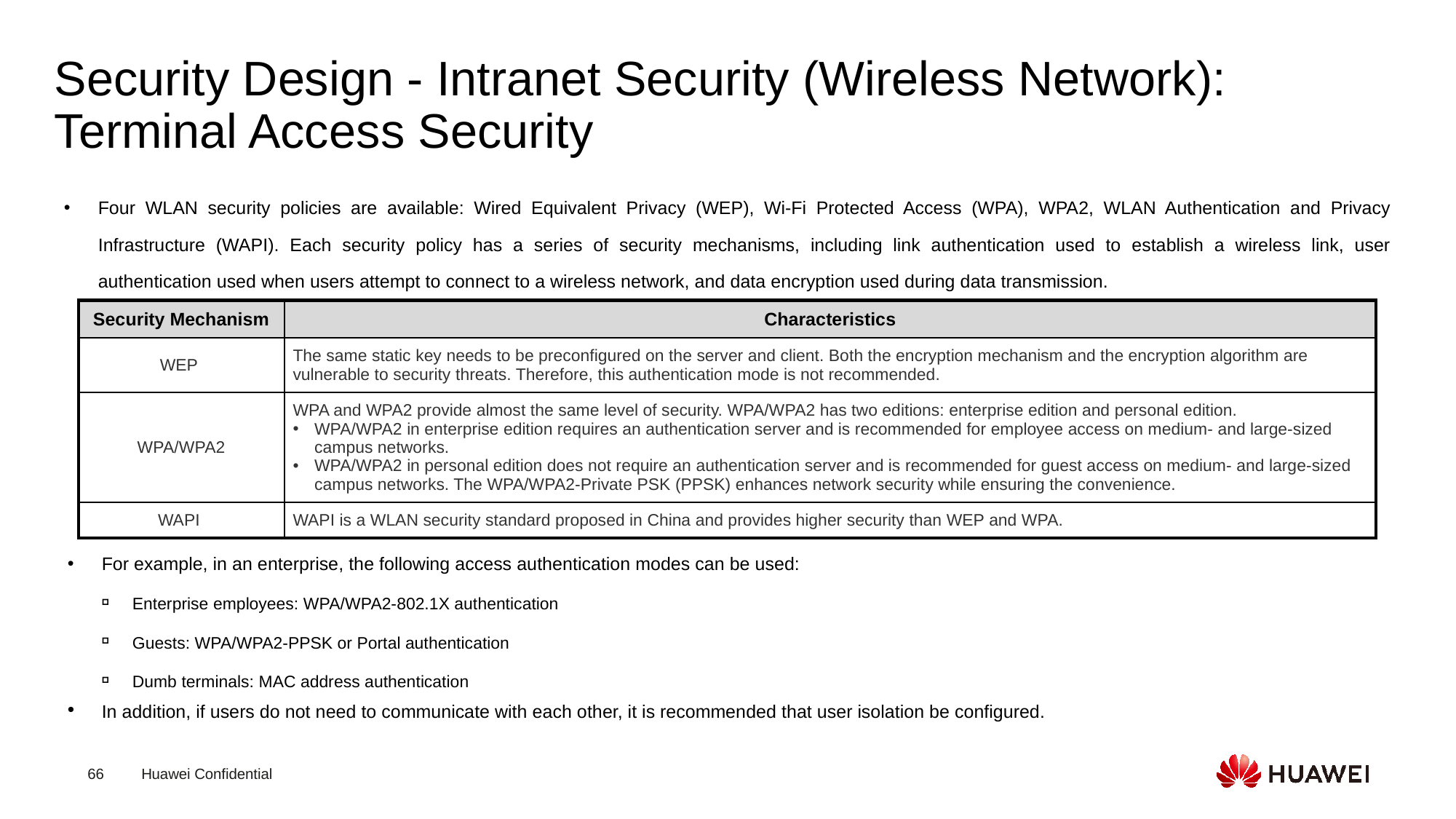

# Security Design - Intranet Security (Wireless Network): Terminal Access Security
Four WLAN security policies are available: Wired Equivalent Privacy (WEP), Wi-Fi Protected Access (WPA), WPA2, WLAN Authentication and Privacy Infrastructure (WAPI). Each security policy has a series of security mechanisms, including link authentication used to establish a wireless link, user authentication used when users attempt to connect to a wireless network, and data encryption used during data transmission.
| Security Mechanism | Characteristics |
| --- | --- |
| WEP | The same static key needs to be preconfigured on the server and client. Both the encryption mechanism and the encryption algorithm are vulnerable to security threats. Therefore, this authentication mode is not recommended. |
| WPA/WPA2 | WPA and WPA2 provide almost the same level of security. WPA/WPA2 has two editions: enterprise edition and personal edition. WPA/WPA2 in enterprise edition requires an authentication server and is recommended for employee access on medium- and large-sized campus networks. WPA/WPA2 in personal edition does not require an authentication server and is recommended for guest access on medium- and large-sized campus networks. The WPA/WPA2-Private PSK (PPSK) enhances network security while ensuring the convenience. |
| WAPI | WAPI is a WLAN security standard proposed in China and provides higher security than WEP and WPA. |
For example, in an enterprise, the following access authentication modes can be used:
Enterprise employees: WPA/WPA2-802.1X authentication
Guests: WPA/WPA2-PPSK or Portal authentication
Dumb terminals: MAC address authentication
In addition, if users do not need to communicate with each other, it is recommended that user isolation be configured.